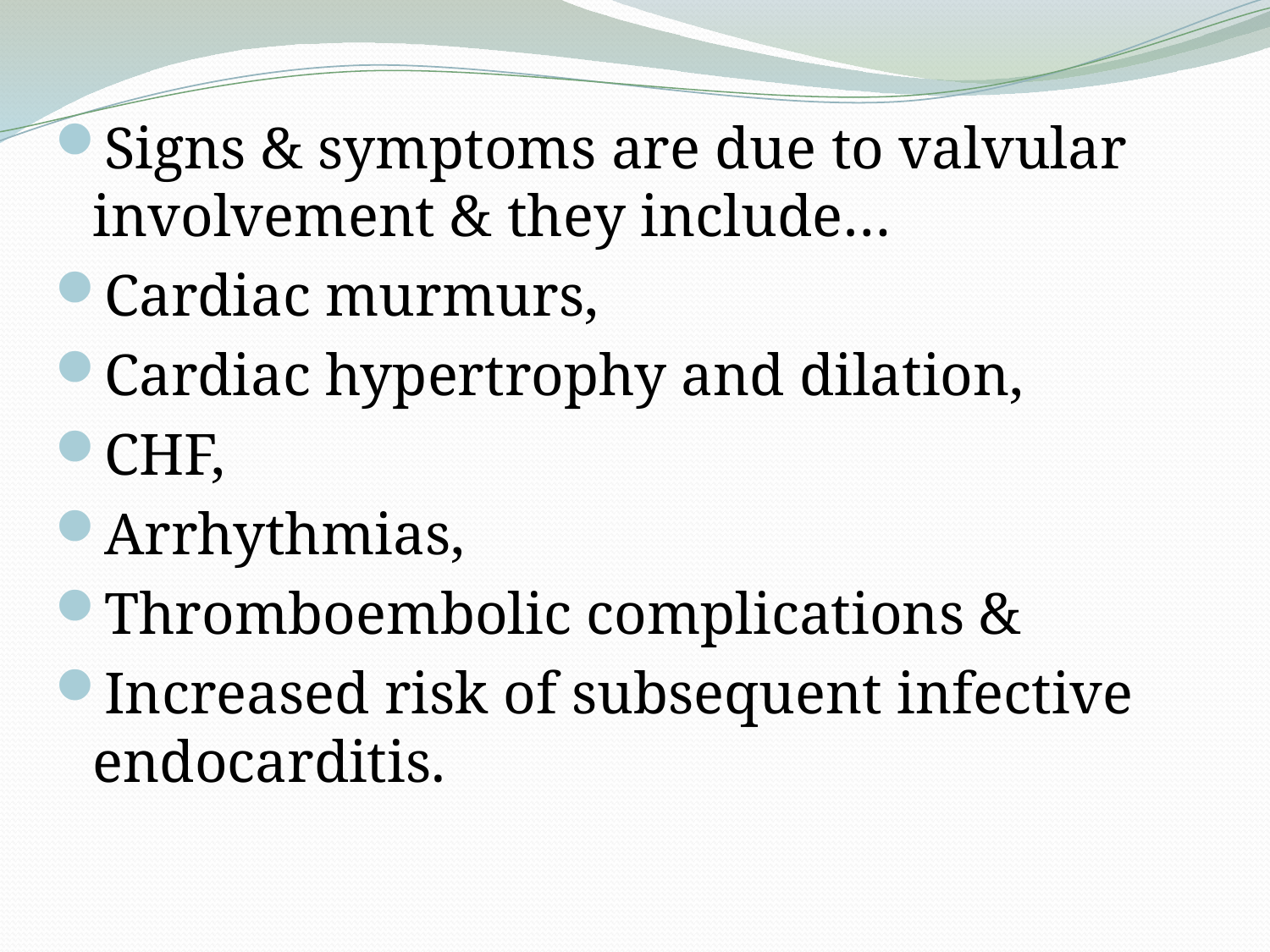

Signs & symptoms are due to valvular involvement & they include…
Cardiac murmurs,
Cardiac hypertrophy and dilation,
CHF,
Arrhythmias,
Thromboembolic complications &
Increased risk of subsequent infective endocarditis.